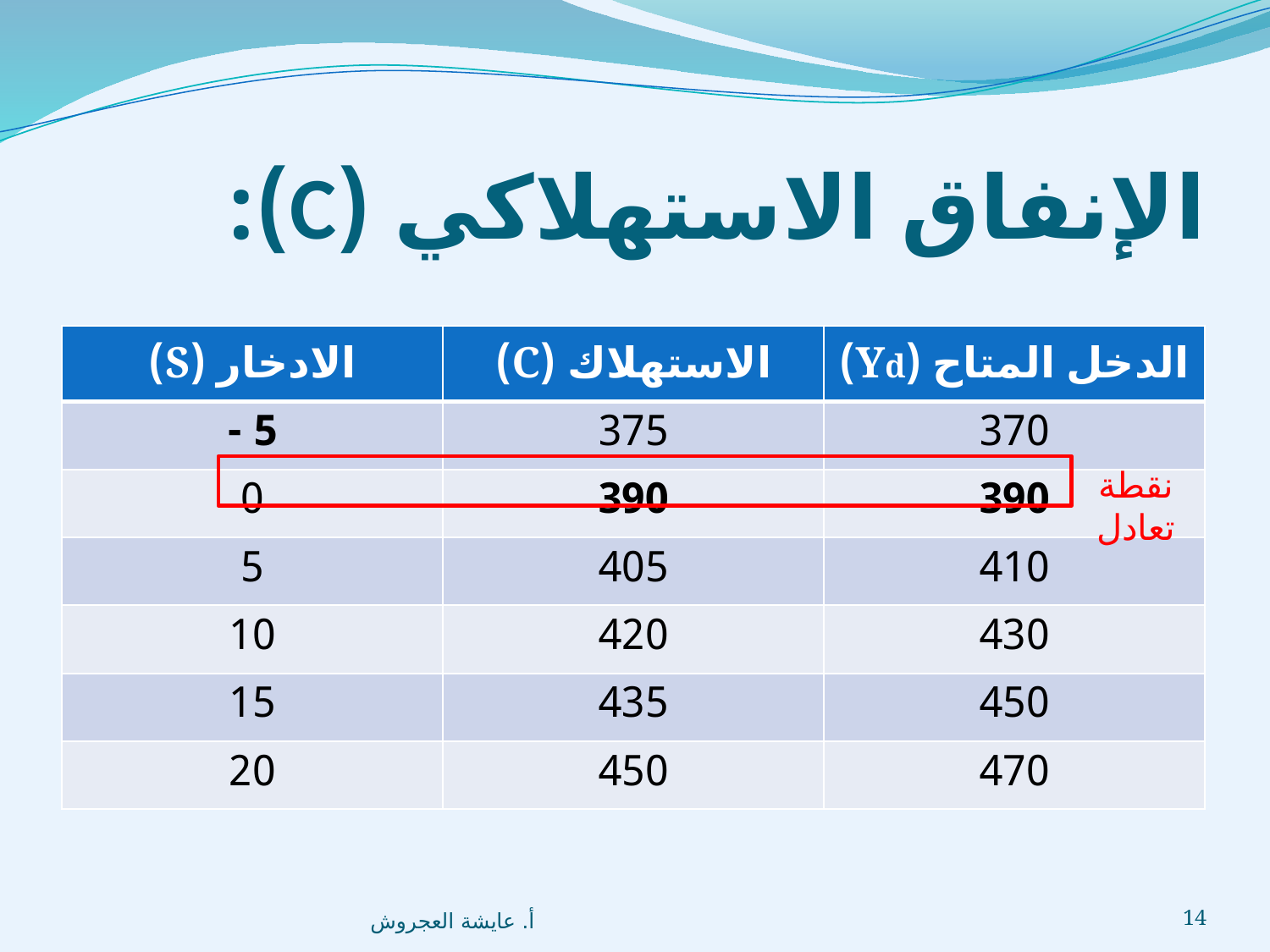

# الإنفاق الاستهلاكي (C):
| الادخار (S) | الاستهلاك (C) | الدخل المتاح (Yd) |
| --- | --- | --- |
| 5 - | 375 | 370 |
| 0 | 390 | 390 |
| 5 | 405 | 410 |
| 10 | 420 | 430 |
| 15 | 435 | 450 |
| 20 | 450 | 470 |

نقطة تعادل
أ. عايشة العجروش
14